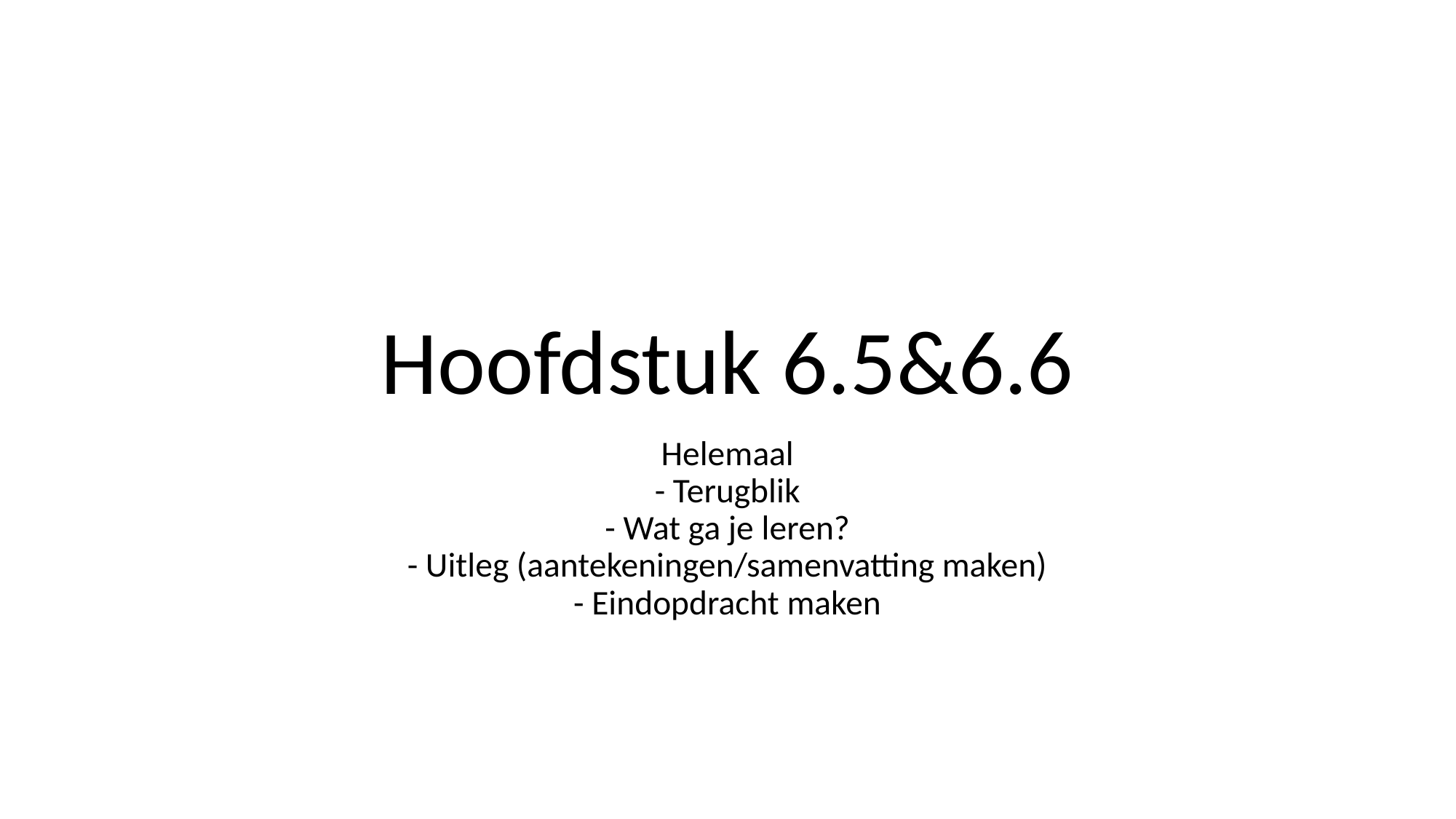

# Hoofdstuk 6.5&6.6
Helemaal
- Terugblik
- Wat ga je leren?
- Uitleg (aantekeningen/samenvatting maken)
- Eindopdracht maken